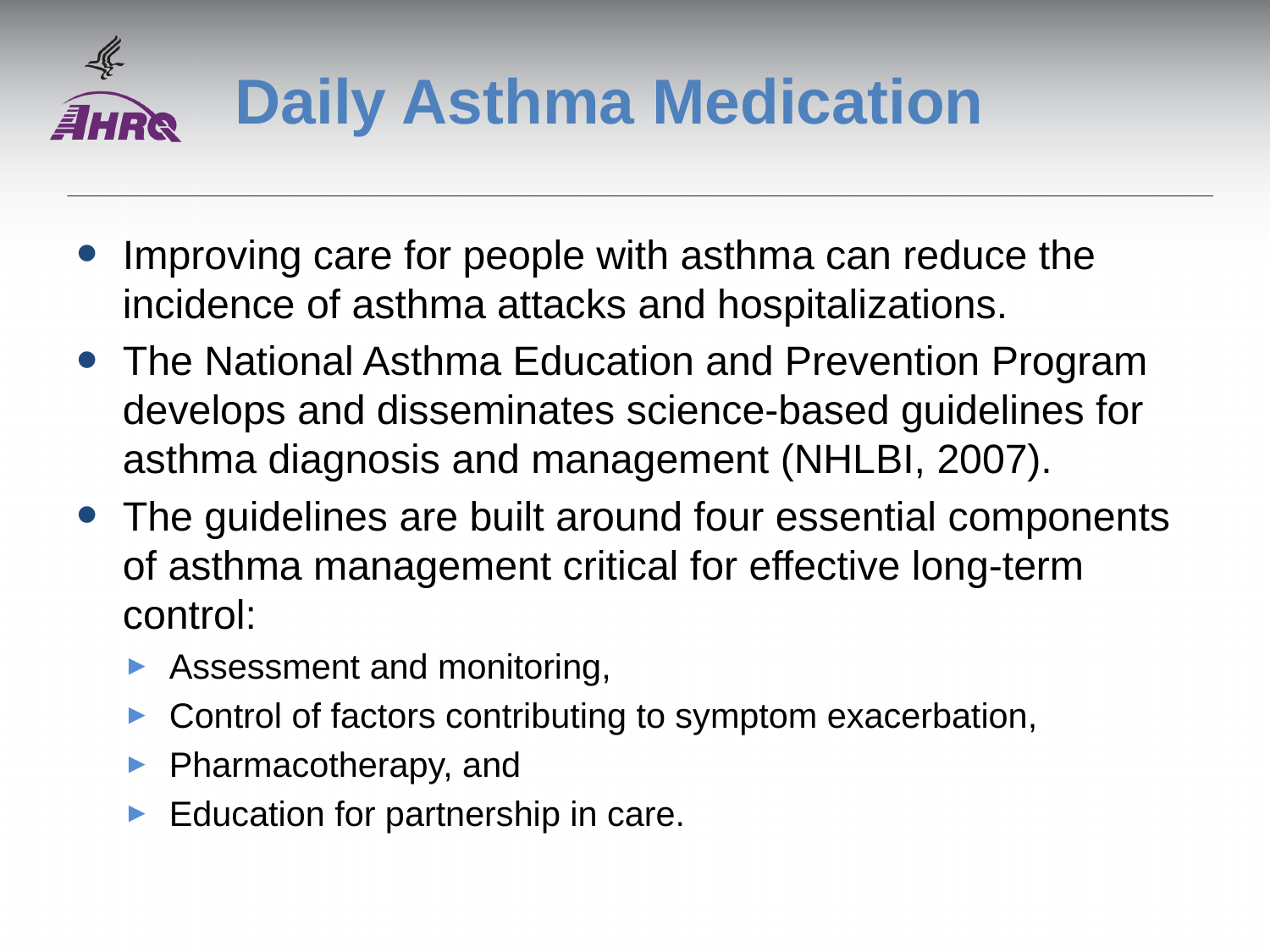

# Daily Asthma Medication
Improving care for people with asthma can reduce the incidence of asthma attacks and hospitalizations.
The National Asthma Education and Prevention Program develops and disseminates science-based guidelines for asthma diagnosis and management (NHLBI, 2007).
The guidelines are built around four essential components of asthma management critical for effective long-term control:
Assessment and monitoring,
Control of factors contributing to symptom exacerbation,
Pharmacotherapy, and
Education for partnership in care.